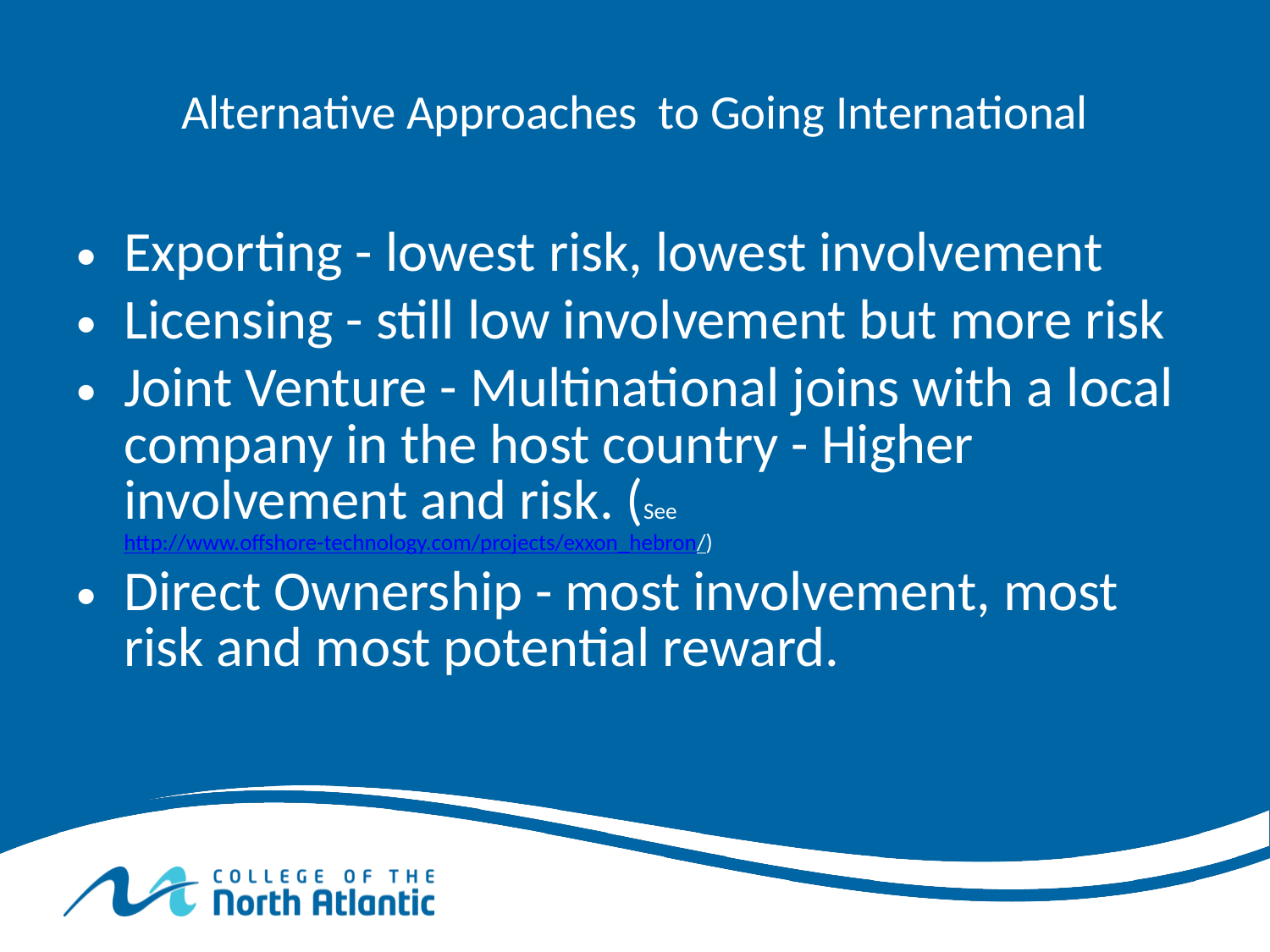

# Alternative Approaches  to Going International
Exporting - lowest risk, lowest involvement
Licensing - still low involvement but more risk
Joint Venture - Multinational joins with a local company in the host country - Higher involvement and risk. (See http://www.offshore-technology.com/projects/exxon_hebron/)
Direct Ownership - most involvement, most risk and most potential reward.